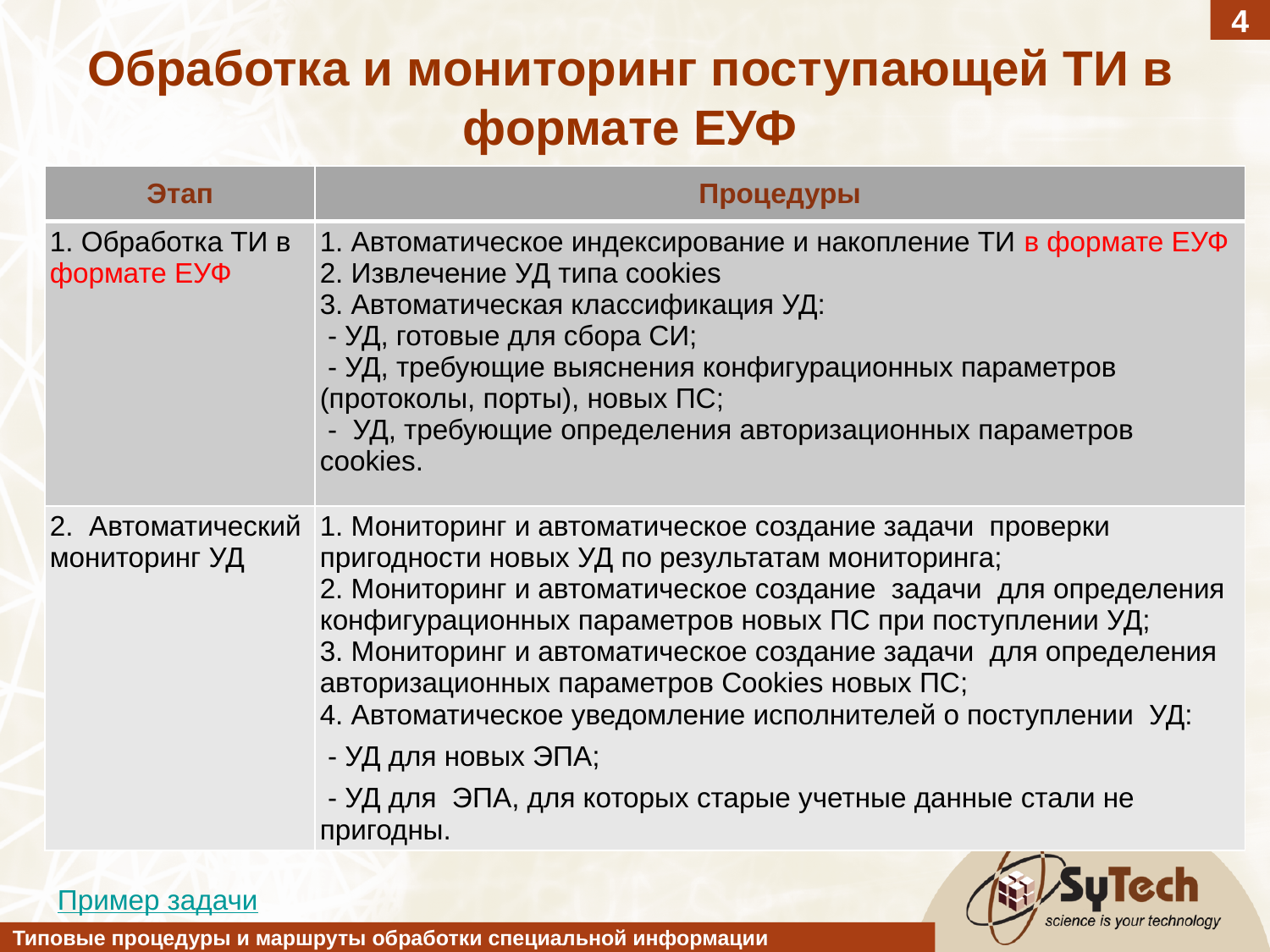

4
Обработка и мониторинг поступающей ТИ в формате ЕУФ
| Этап | Процедуры |
| --- | --- |
| 1. Обработка ТИ в формате ЕУФ | 1. Автоматическое индексирование и накопление ТИ в формате ЕУФ 2. Извлечение УД типа cookies 3. Автоматическая классификация УД: - УД, готовые для сбора СИ; - УД, требующие выяснения конфигурационных параметров (протоколы, порты), новых ПС; - УД, требующие определения авторизационных параметров cookies. |
| 2. Автоматический мониторинг УД | 1. Мониторинг и автоматическое создание задачи проверки пригодности новых УД по результатам мониторинга; 2. Мониторинг и автоматическое создание задачи для определения конфигурационных параметров новых ПС при поступлении УД; 3. Мониторинг и автоматическое создание задачи для определения авторизационных параметров Cookies новых ПС; 4. Автоматическое уведомление исполнителей о поступлении УД: - УД для новых ЭПА; - УД для ЭПА, для которых старые учетные данные стали не пригодны. |
Пример задачи
Типовые процедуры и маршруты обработки специальной информации